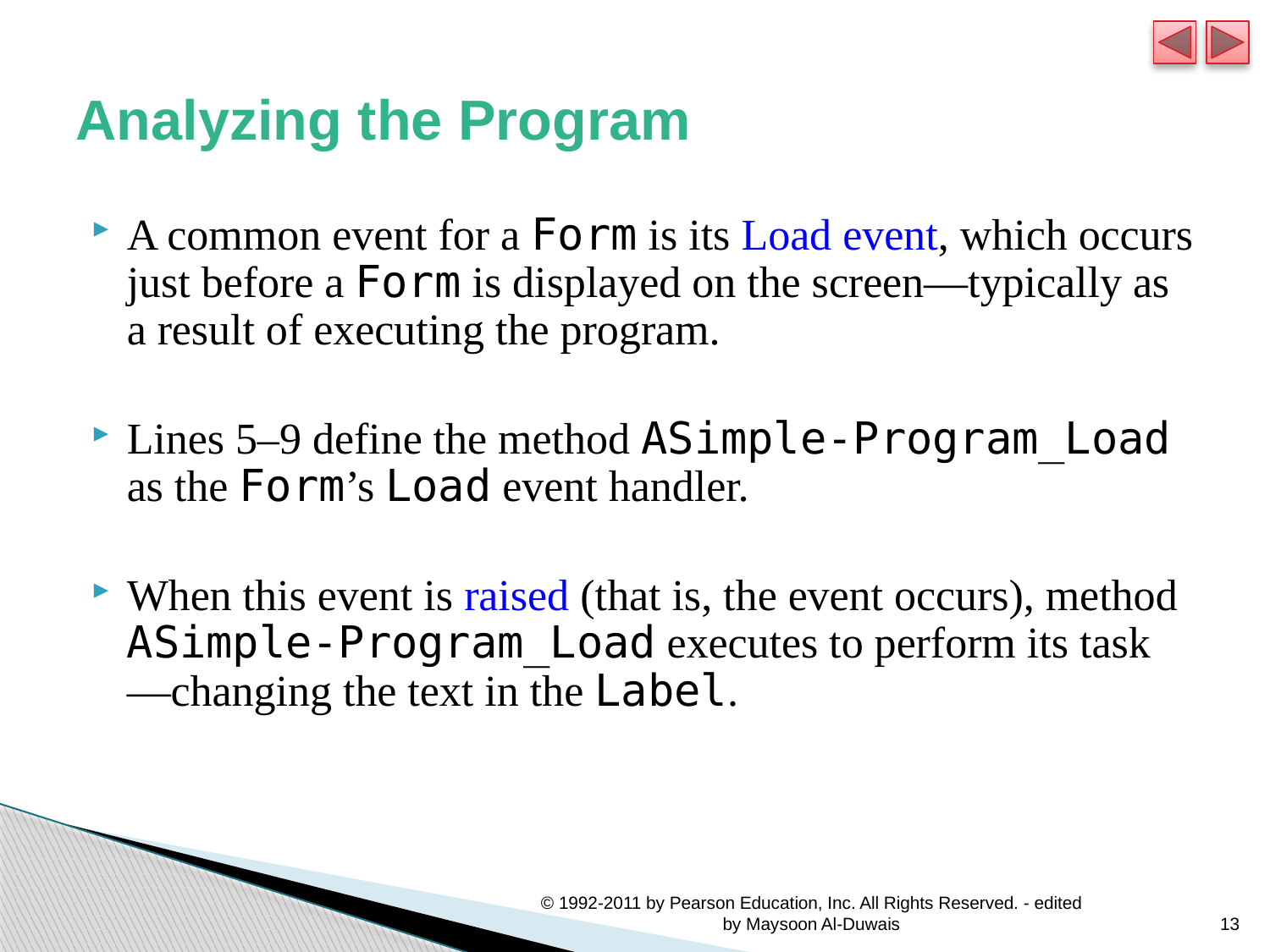

# Analyzing the Program
A common event for a Form is its Load event, which occurs just before a Form is displayed on the screen—typically as a result of executing the program.

Lines 5–9 define the method ASimple-Program_Load as the Form’s Load event handler.

When this event is raised (that is, the event occurs), method ASimple-Program_Load executes to perform its task—changing the text in the Label.
© 1992-2011 by Pearson Education, Inc. All Rights Reserved. - edited by Maysoon Al-Duwais
13